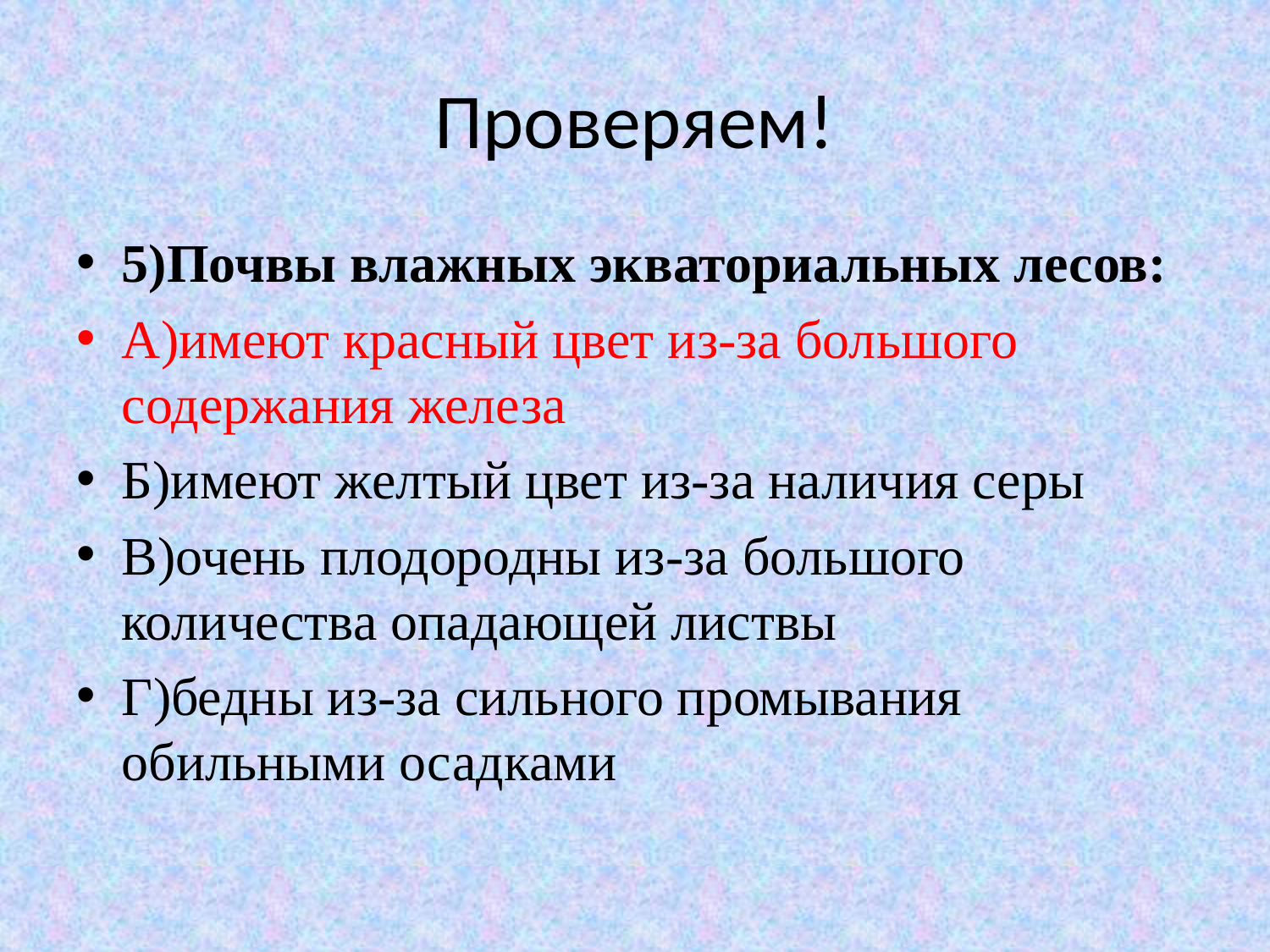

# Проверяем!
5)Почвы влажных экваториальных лесов:
А)имеют красный цвет из-за большого содержания железа
Б)имеют желтый цвет из-за наличия серы
В)очень плодородны из-за большого количества опадающей листвы
Г)бедны из-за сильного промывания обильными осадками